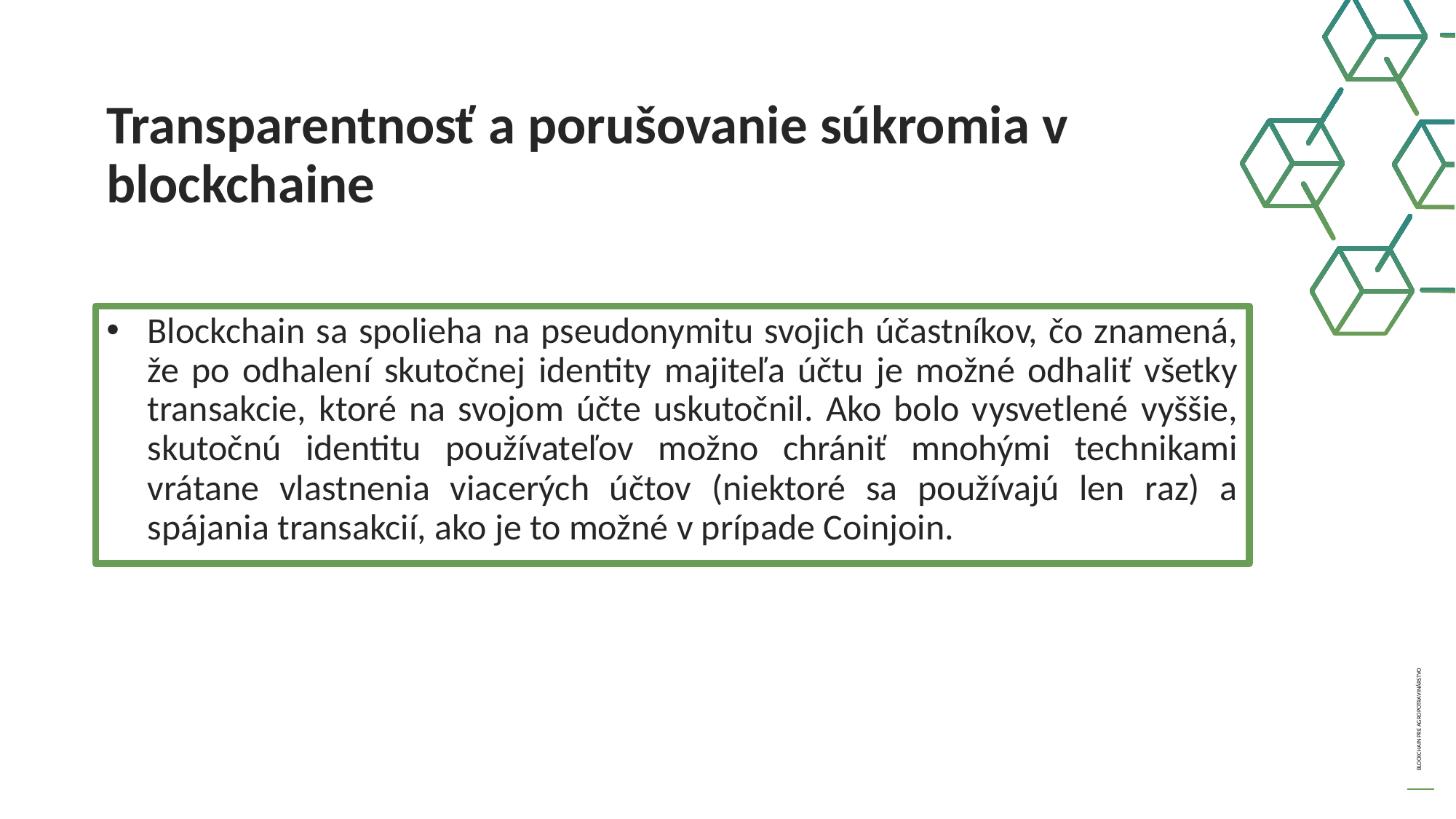

Transparentnosť a porušovanie súkromia v blockchaine
Blockchain sa spolieha na pseudonymitu svojich účastníkov, čo znamená, že po odhalení skutočnej identity majiteľa účtu je možné odhaliť všetky transakcie, ktoré na svojom účte uskutočnil. Ako bolo vysvetlené vyššie, skutočnú identitu používateľov možno chrániť mnohými technikami vrátane vlastnenia viacerých účtov (niektoré sa používajú len raz) a spájania transakcií, ako je to možné v prípade Coinjoin.